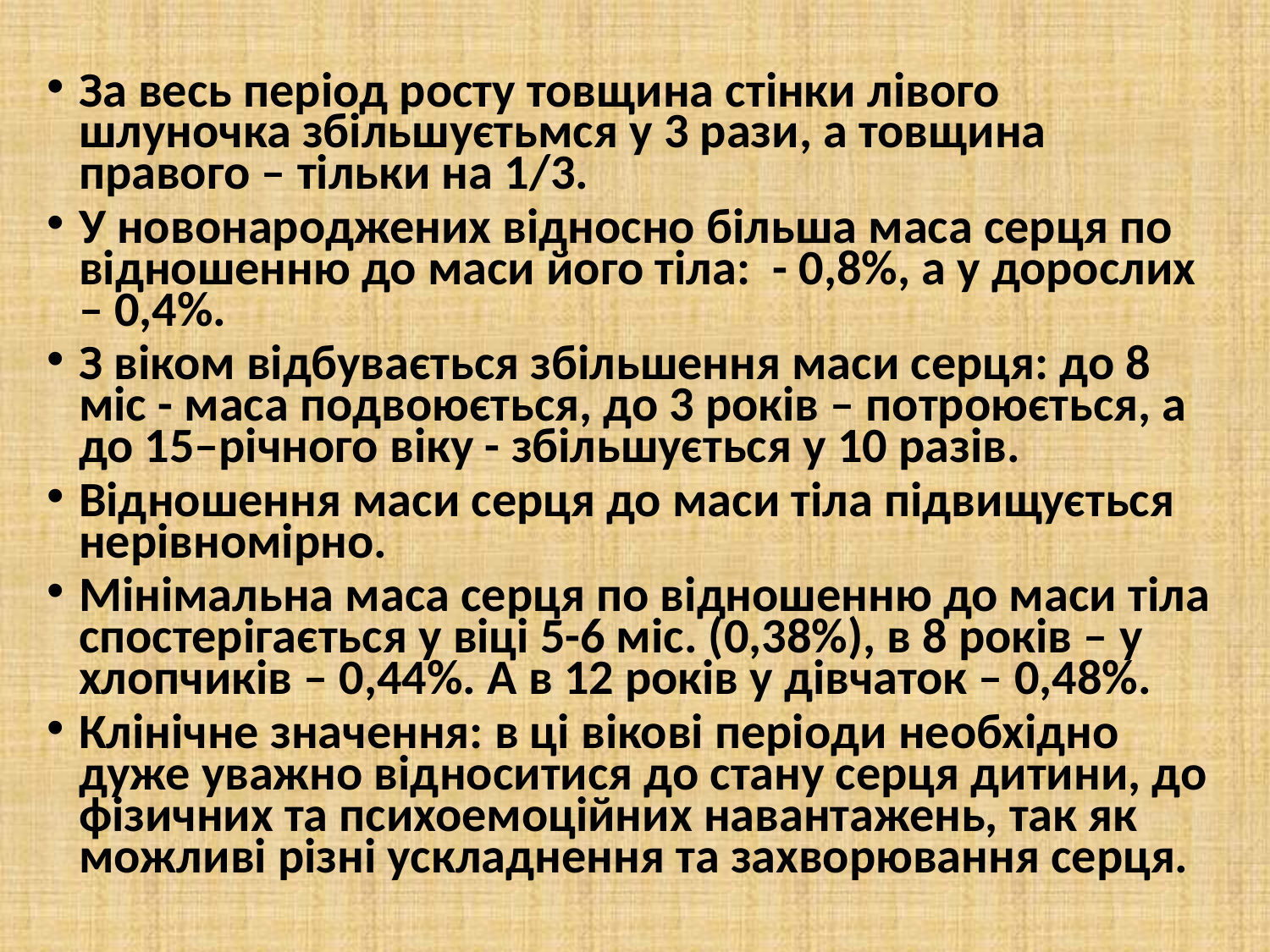

За весь період росту товщина стінки лівого шлуночка збільшуєтьмся у 3 рази, а товщина правого – тільки на 1/3.
У новонароджених відносно більша маса серця по відношенню до маси його тіла:  - 0,8%, а у дорослих – 0,4%.
З віком відбувається збільшення маси серця: до 8 міс - маса подвоюється, до 3 років – потроюється, а до 15–річного віку - збільшується у 10 разів.
Відношення маси серця до маси тіла підвищується нерівномірно.
Мінімальна маса серця по відношенню до маси тіла спостерігається у віці 5-6 міс. (0,38%), в 8 років – у хлопчиків – 0,44%. А в 12 років у дівчаток – 0,48%.
Клінічне значення: в ці вікові періоди необхідно дуже уважно відноситися до стану серця дитини, до фізичних та психоемоційних навантажень, так як можливі різні ускладнення та захворювання серця.